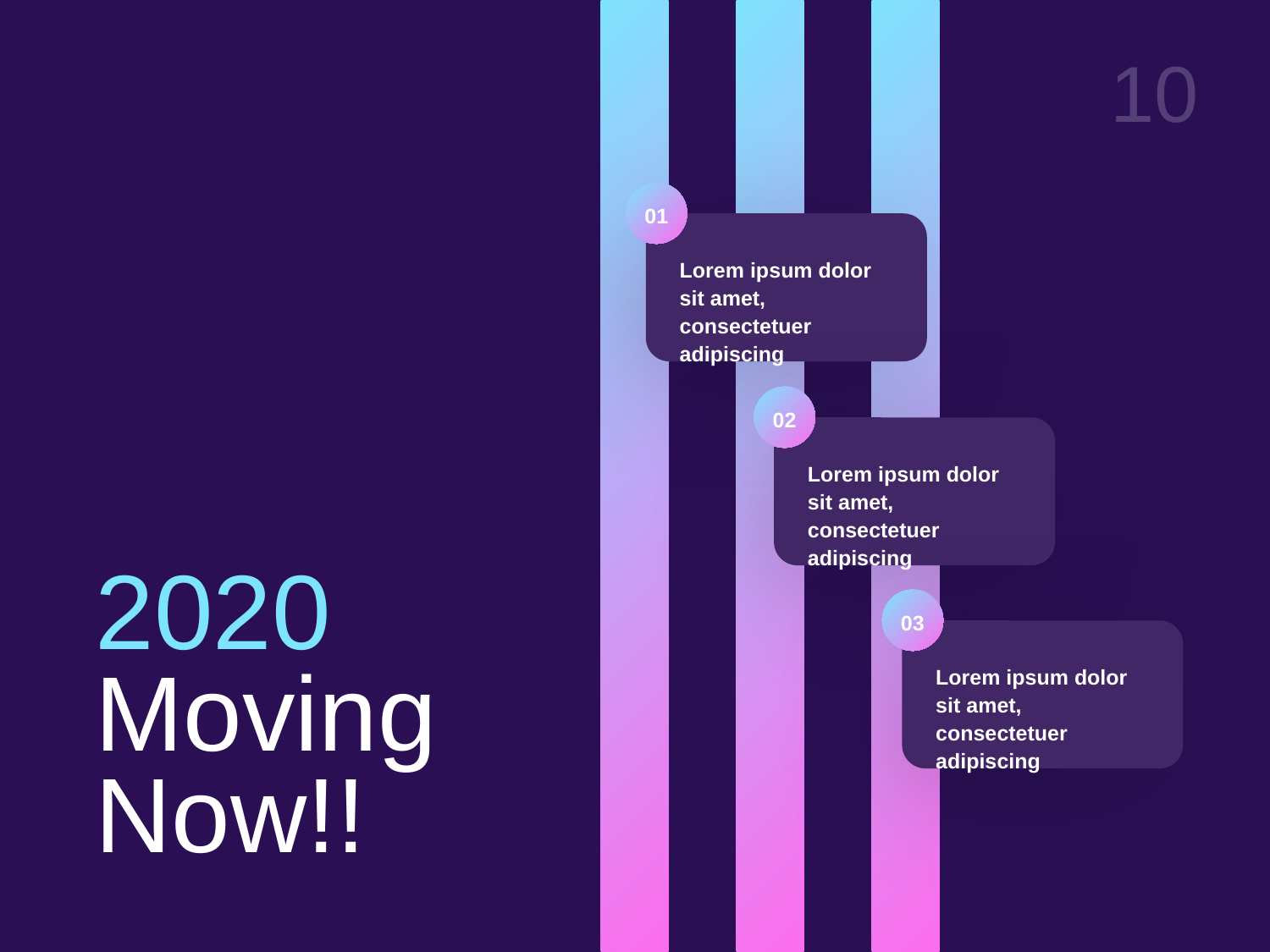

01

Lorem ipsum dolor sit amet, consectetuer adipiscing

02

Lorem ipsum dolor sit amet, consectetuer adipiscing

2020
Moving
Now!!

03

Lorem ipsum dolor sit amet, consectetuer adipiscing